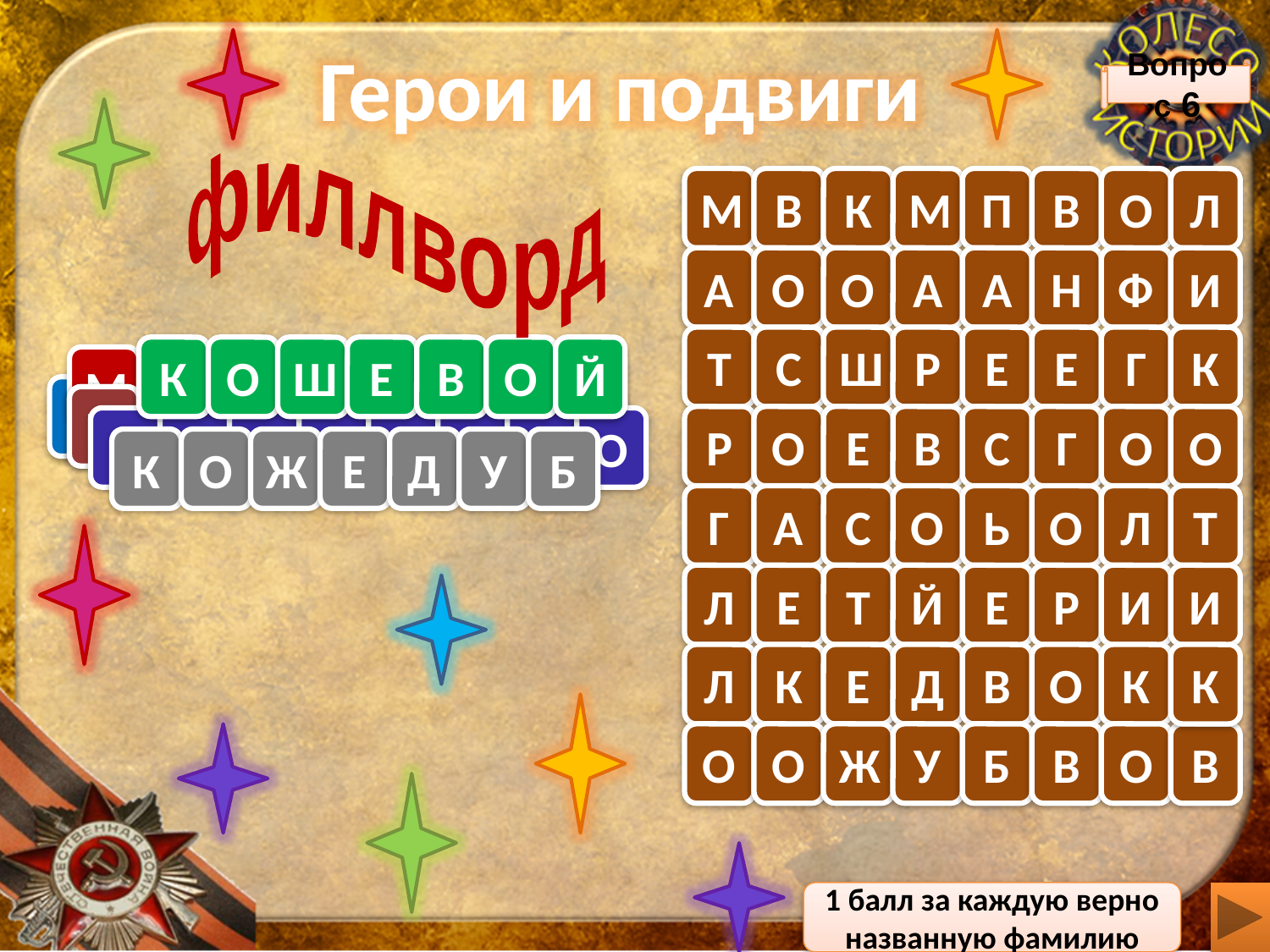

Герои и подвиги

Вопрос 6

филлворд
М
В
К
М
П
В
О
Л
А
О
О
А
А
Н
Ф
И
Т
С
Ш
Р
Е
Е
Г
К
К
О
Ш
Е
В
О
Й
М
А
Е
Т
Г
Р
О
О
Р
С
О
О
В
В
П
А
Н
Ф
И
Л
О
В
Г
М
О
А
Л
Р
И
Е
К
С
О
Ь
В
Е
В
К
О
Т
И
К
Р
О
Е
В
С
Г
О
О
Г
А
С
Т
Е
Л
Л
О
К
О
Ж
Е
Д
У
Б
Г
А
С
О
Ь
О
Л
Т

Л
Е
Т
Й
Е
Р
И
И

Л
К
Е
Д
В
О
К
К

О
О
Ж
У
Б
В
О
В

1 балл за каждую верно названную фамилию